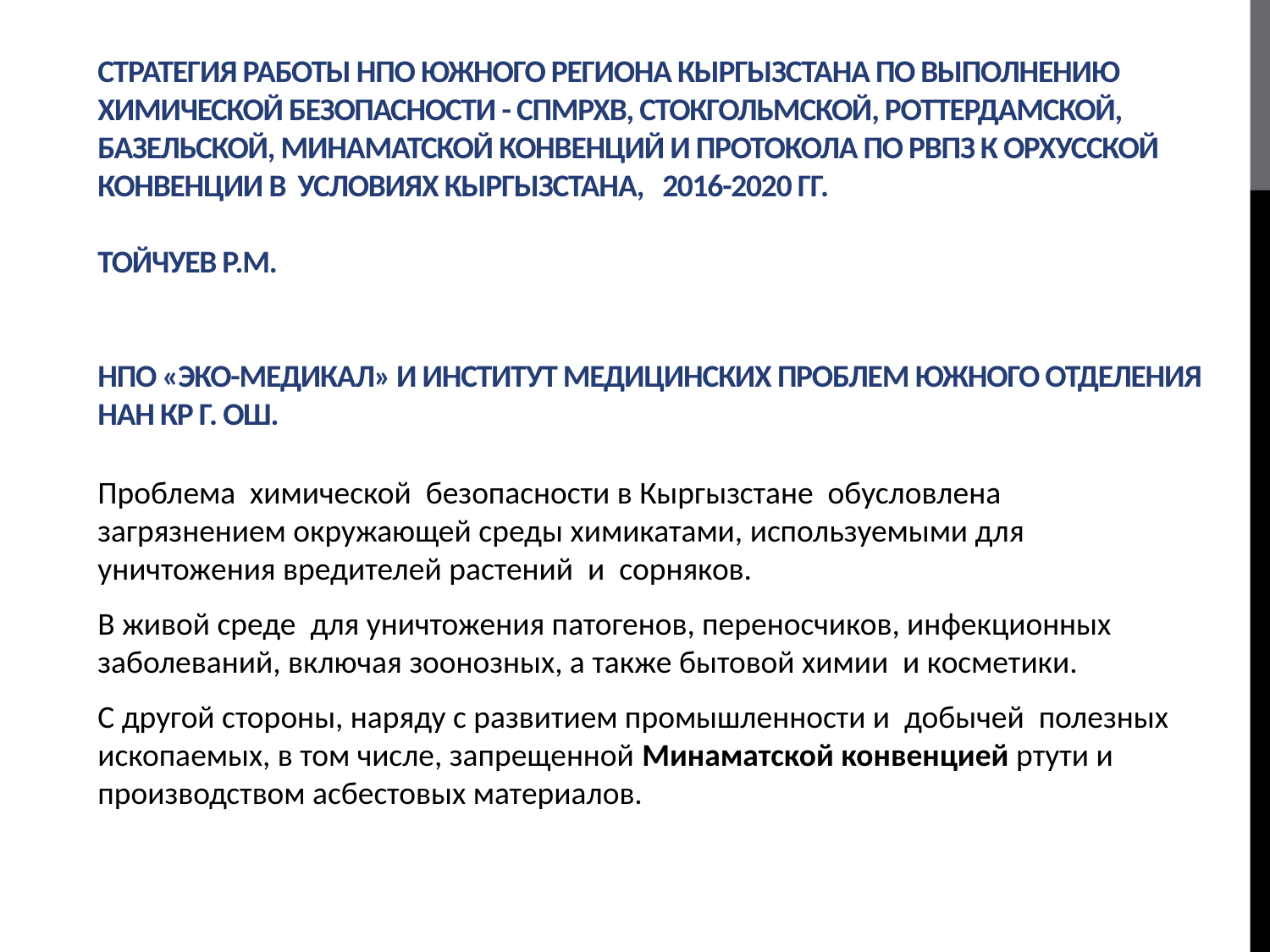

# Стратегия работы НПО Южного региона Кыргызстана по выполнению химической безопасности - СПМРХВ, Стокгольмской, Роттердамской, Базельской, Минаматской конвенций и Протокола по РВПЗ к Орхусской конвенции в  условиях Кыргызстана,   2016-2020 гг. Тойчуев Р.М. НПО «Эко-Медикал» и Институт медицинских проблем Южного отделения НАН КР г. Ош.
Проблема  химической  безопасности в Кыргызстане  обусловлена  загрязнением окружающей среды химикатами, используемыми для уничтожения вредителей растений  и  сорняков.
В живой среде  для уничтожения патогенов, переносчиков, инфекционных  заболеваний, включая зоонозных, а также бытовой химии  и косметики.
С другой стороны, наряду с развитием промышленности и  добычей  полезных ископаемых, в том числе, запрещенной Минаматской конвенцией ртути и производством асбестовых материалов.